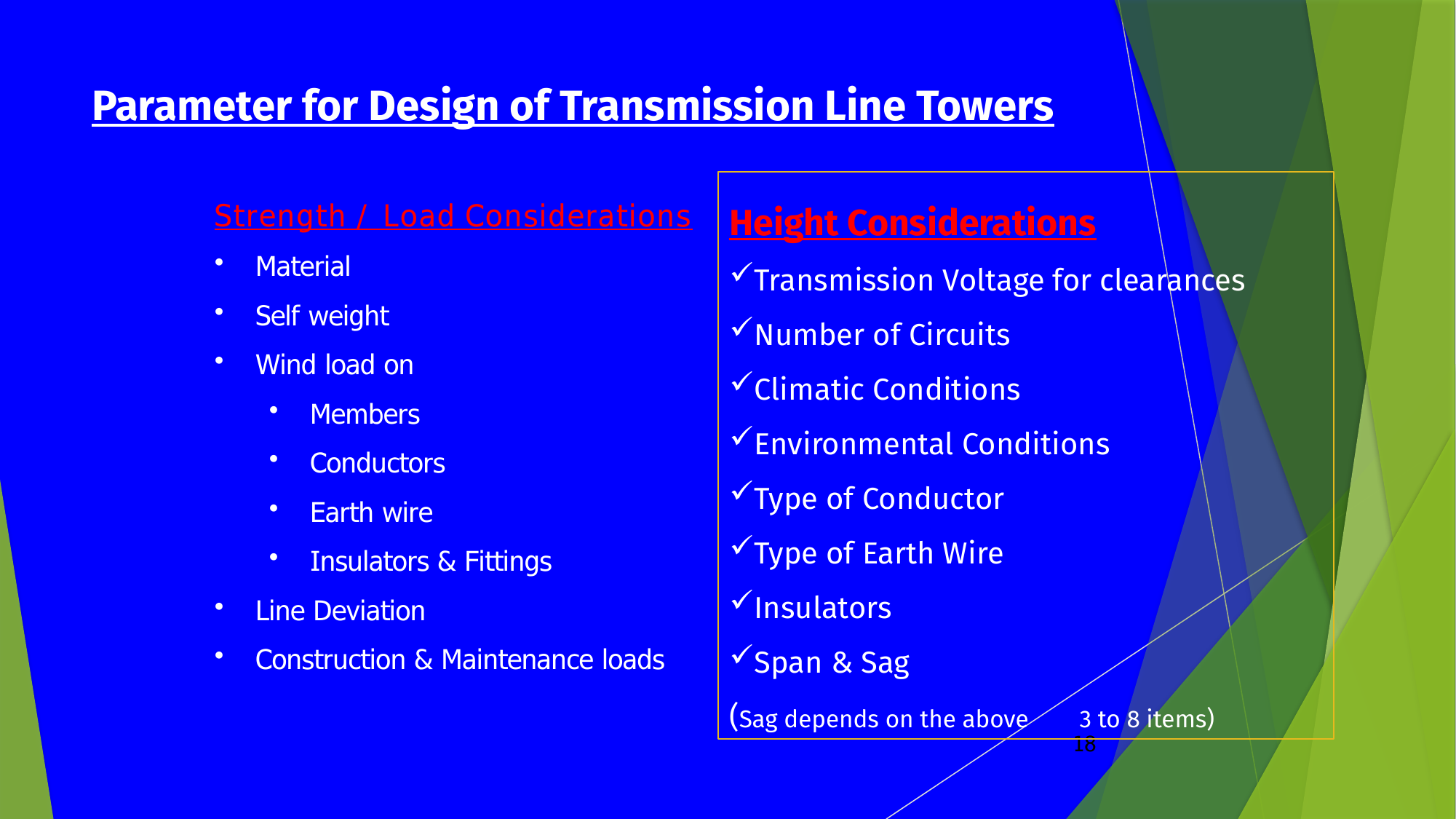

# Parameter for Design of Transmission Line Towers
Height Considerations
Transmission Voltage for clearances
Number of Circuits
Climatic Conditions
Environmental Conditions
Type of Conductor
Type of Earth Wire
Insulators
Span & Sag
(Sag depends on the above        3 to 8 items)
Strength / Load Considerations
Material
Self weight
Wind load on
Members
Conductors
Earth wire
Insulators & Fittings
Line Deviation
Construction & Maintenance loads

18